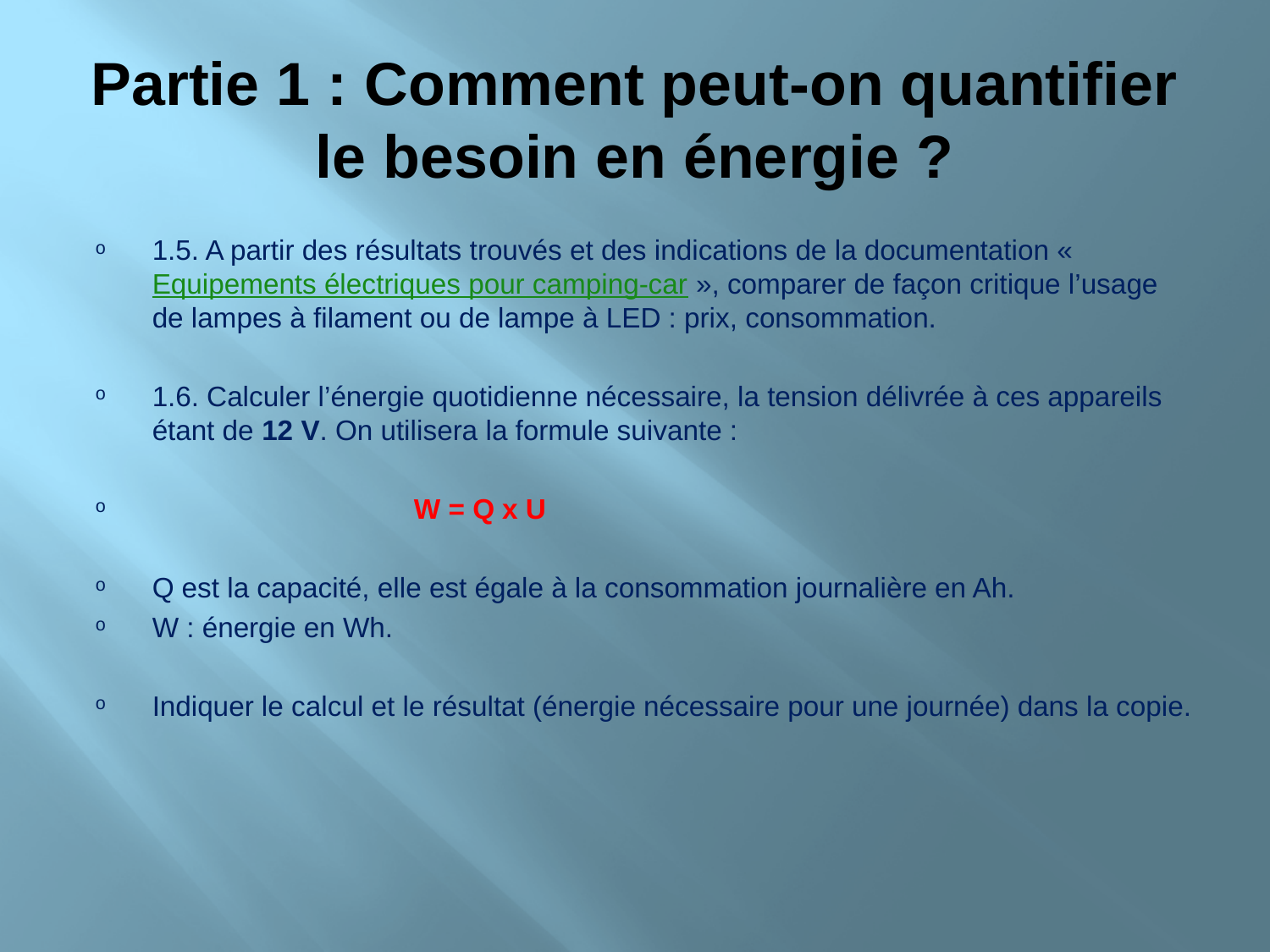

# Partie 1 : Comment peut-on quantifier le besoin en énergie ?
1.5. A partir des résultats trouvés et des indications de la documentation « Equipements électriques pour camping-car », comparer de façon critique l’usage de lampes à filament ou de lampe à LED : prix, consommation.

1.6. Calculer l’énergie quotidienne nécessaire, la tension délivrée à ces appareils étant de 12 V. On utilisera la formule suivante :

 		 W = Q x U

Q est la capacité, elle est égale à la consommation journalière en Ah.
W : énergie en Wh.

Indiquer le calcul et le résultat (énergie nécessaire pour une journée) dans la copie.